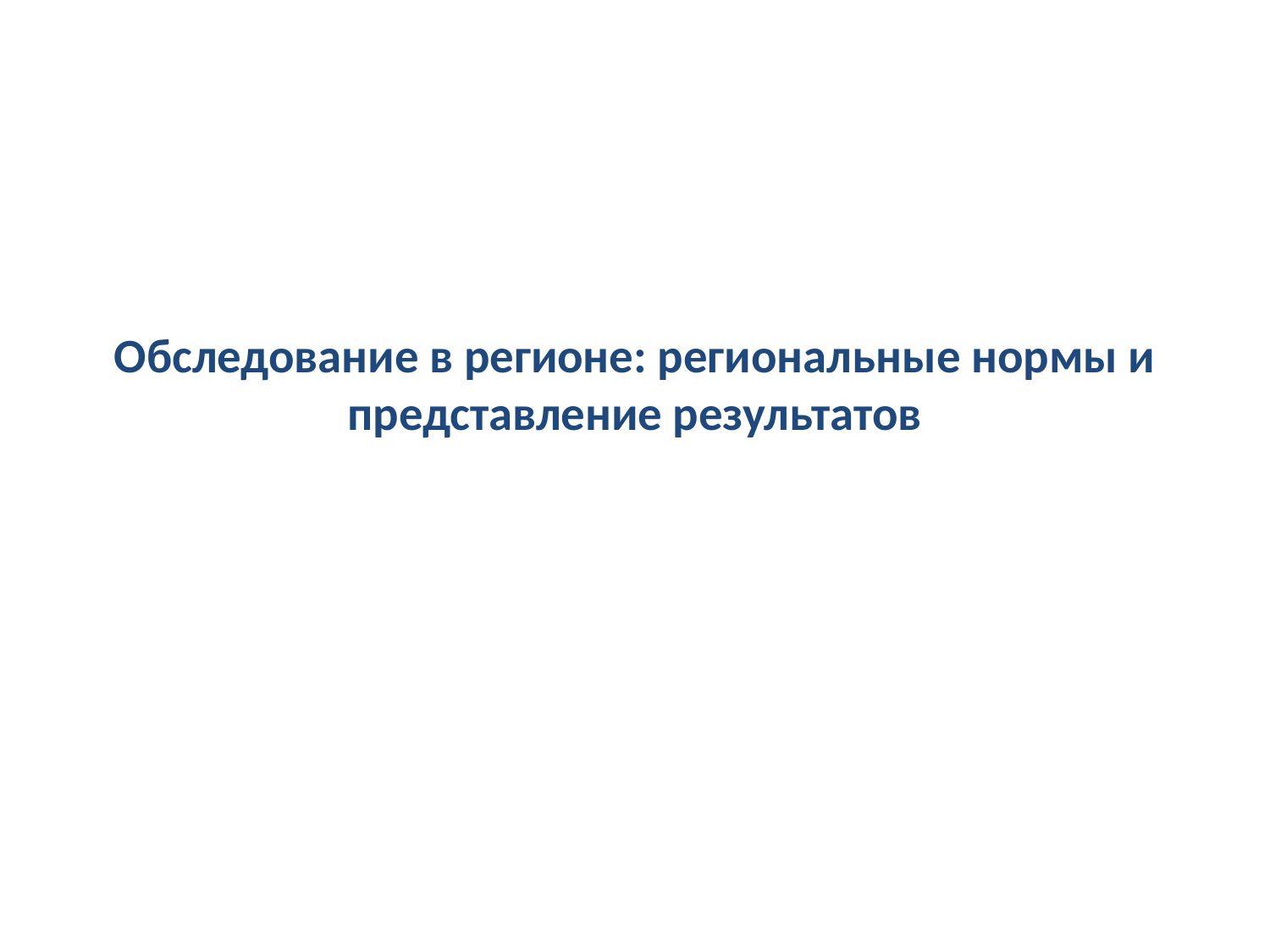

# Обследование в регионе: региональные нормы и представление результатов